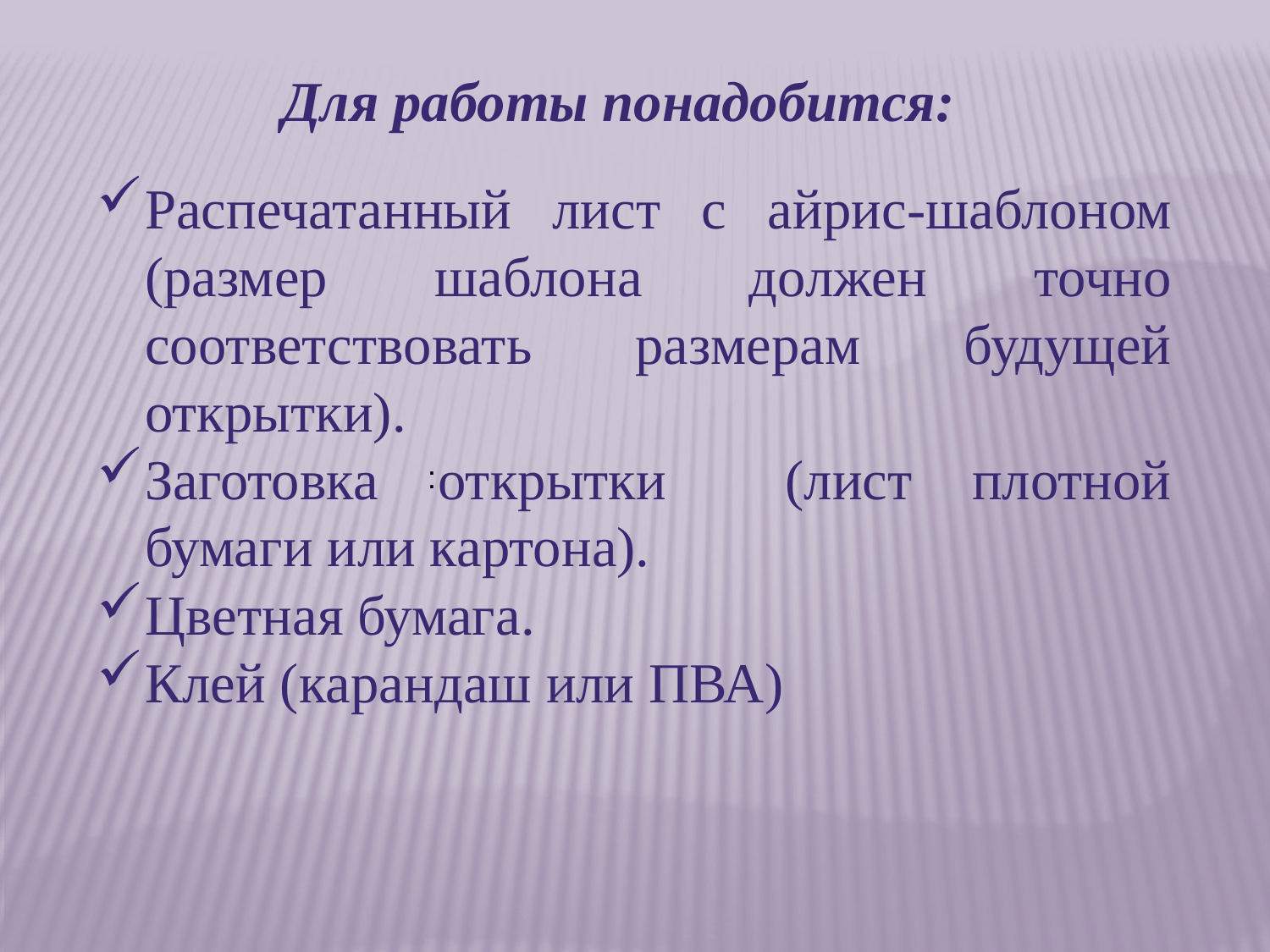

Для работы понадобится:
Распечатанный лист с айрис-шаблоном (размер шаблона должен точно соответствовать размерам будущей открытки).
Заготовка открытки  (лист плотной бумаги или картона).
Цветная бумага.
Клей (карандаш или ПВА)
: